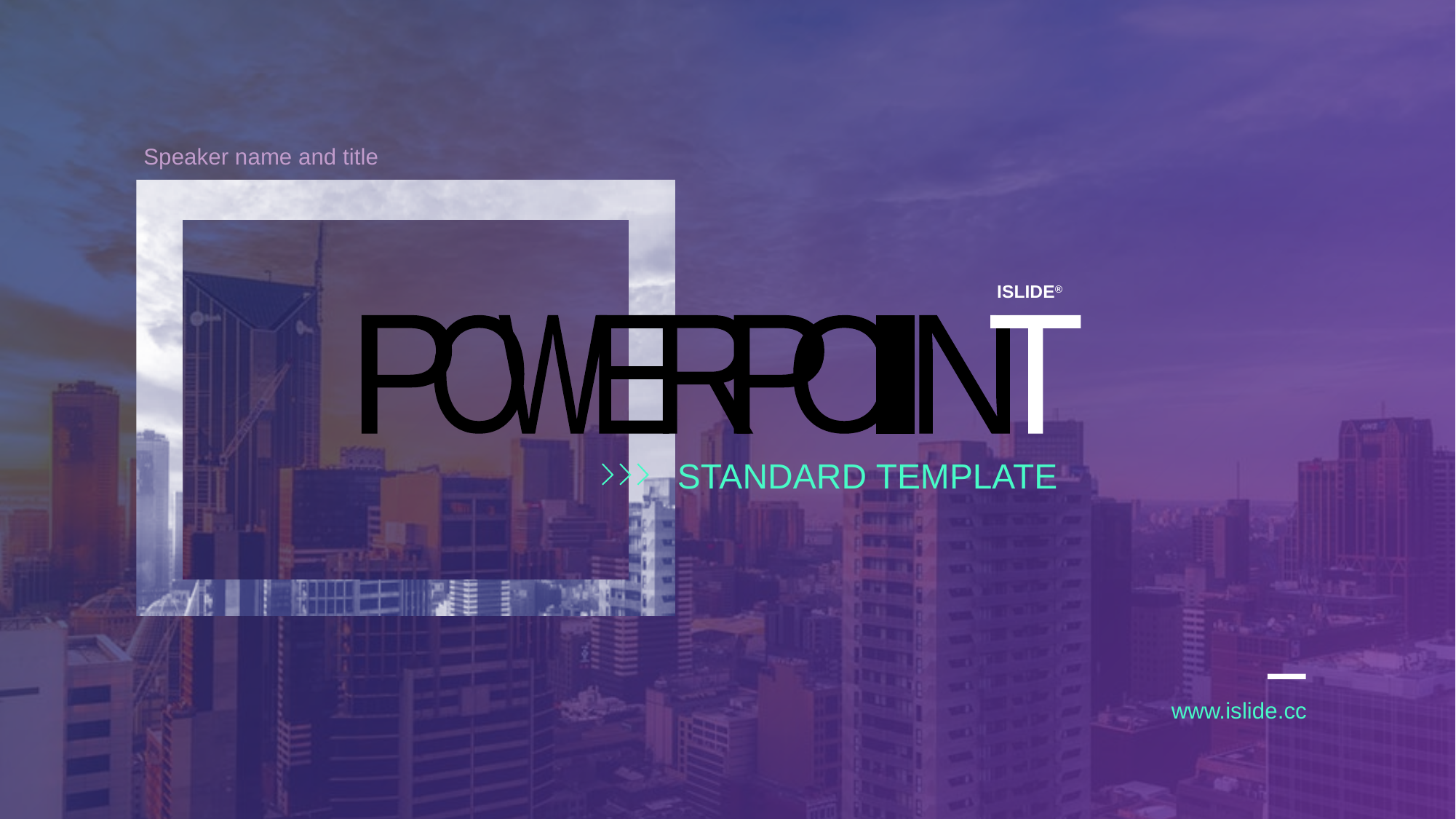

Speaker name and title

# ISLIDE®
P
O
W
E
R
P
O
I
N
T

STANDARD TEMPLATE

www.islide.cc